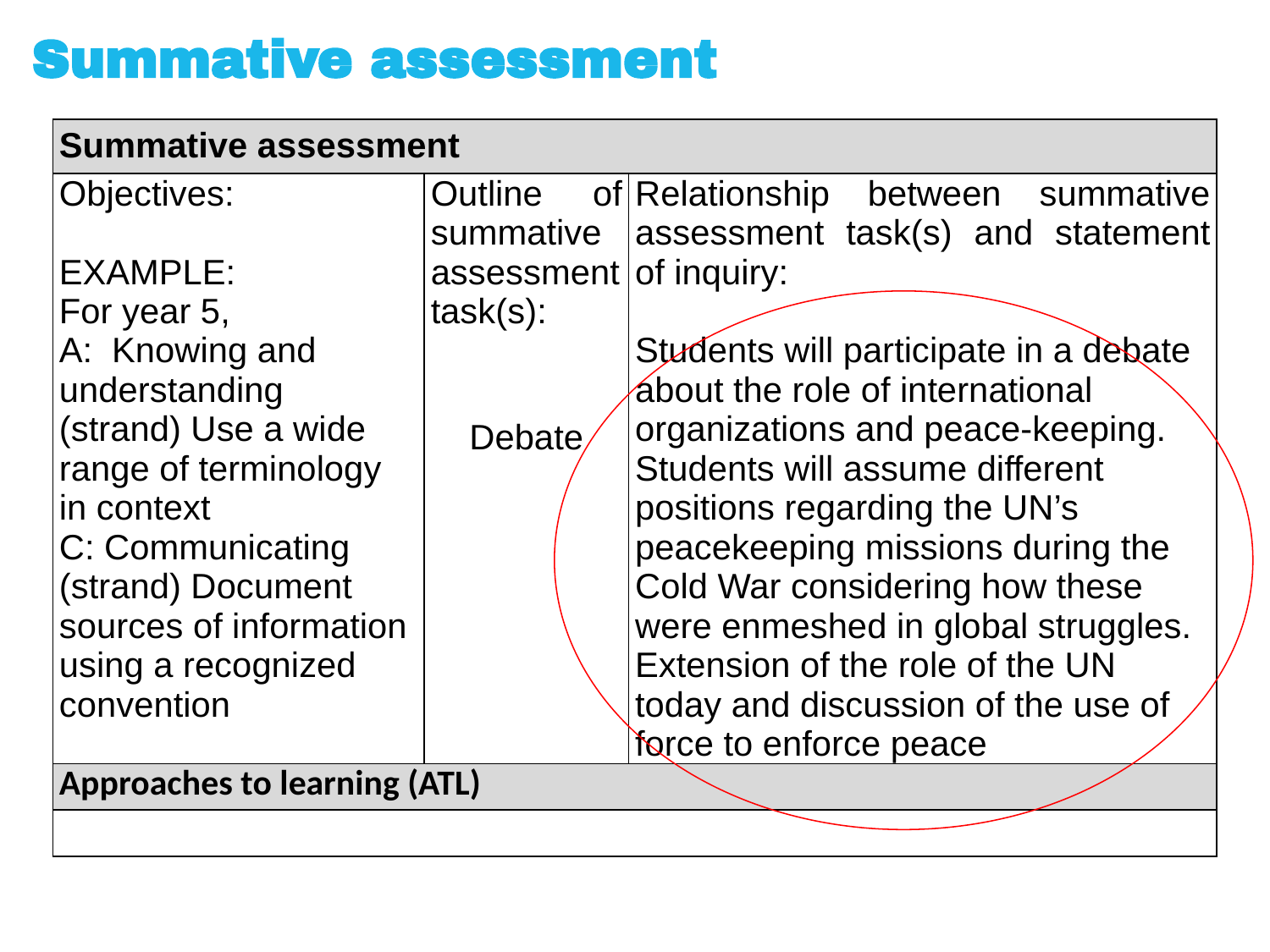

# Summative assessment
| Summative assessment |  |  |
| --- | --- | --- |
| Objectives: EXAMPLE: For year 5, A: Knowing and understanding (strand) Use a wide range of terminology in context C: Communicating (strand) Document sources of information using a recognized convention | Outline of summative assessment task(s): Debate | Relationship between summative assessment task(s) and statement of inquiry: Students will participate in a debate about the role of international organizations and peace-keeping. Students will assume different positions regarding the UN’s peacekeeping missions during the Cold War considering how these were enmeshed in global struggles. Extension of the role of the UN today and discussion of the use of force to enforce peace |
| Approaches to learning (ATL) |  |  |
|  |  |  |